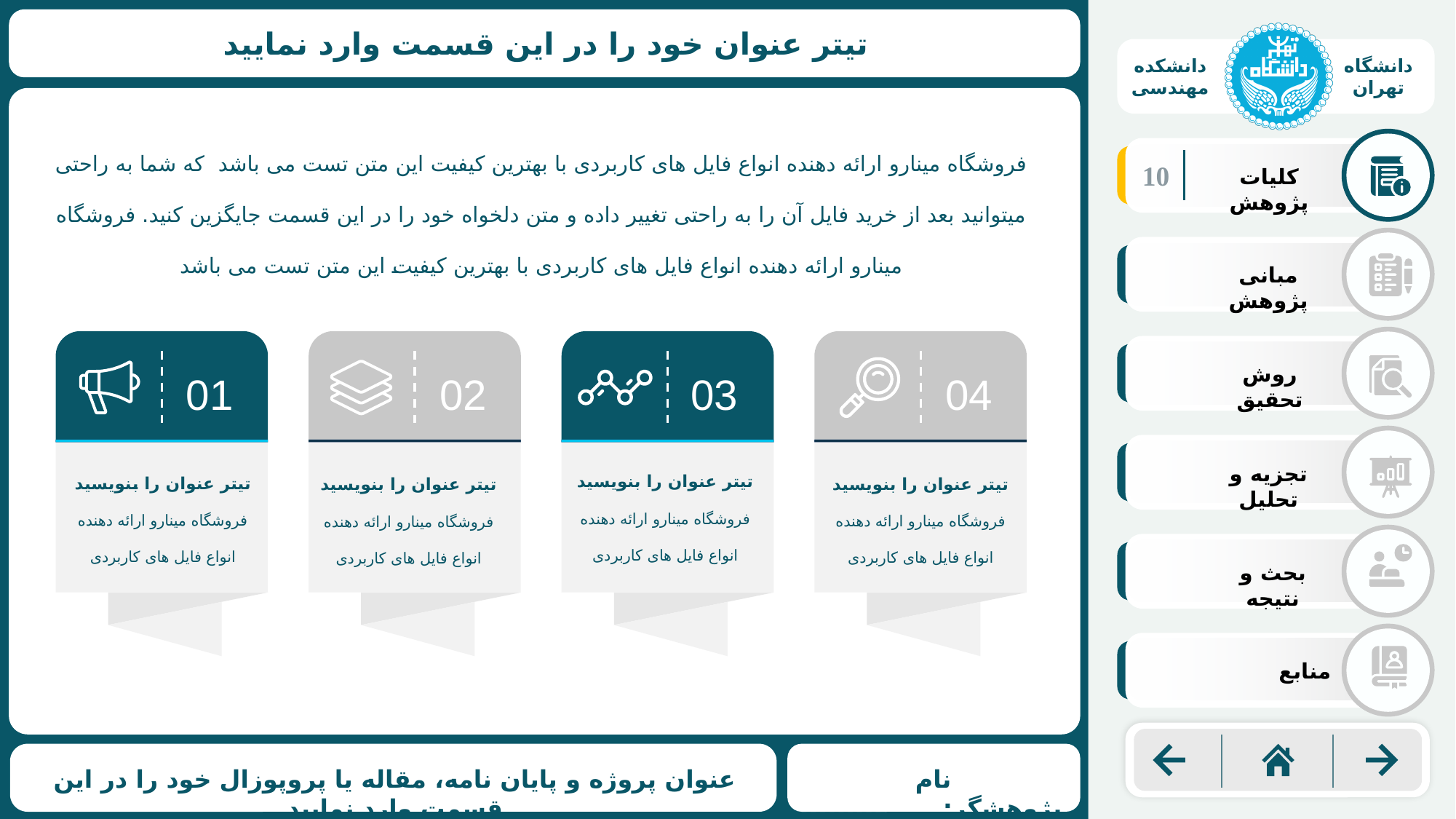

تیتر عنوان خود را در این قسمت وارد نمایید
فروشگاه مینارو ارائه دهنده انواع فایل های کاربردی با بهترین کیفیت این متن تست می باشد  که شما به راحتی میتوانید بعد از خرید فایل آن را به راحتی تغییر داده و متن دلخواه خود را در این قسمت جایگزین کنید. فروشگاه مینارو ارائه دهنده انواع فایل های کاربردی با بهترین کیفیت این متن تست می باشد
10

01
تیتر عنوان را بنویسید
فروشگاه مینارو ارائه دهنده انواع فایل های کاربردی

02
تیتر عنوان را بنویسید
فروشگاه مینارو ارائه دهنده انواع فایل های کاربردی

03

تیتر عنوان را بنویسید
فروشگاه مینارو ارائه دهنده انواع فایل های کاربردی

04
تیتر عنوان را بنویسید
فروشگاه مینارو ارائه دهنده انواع فایل های کاربردی
عنوان پروژه و پایان نامه، مقاله یا پروپوزال خود را در این قسمت وارد نمایید
نام پژوهشگر:...............